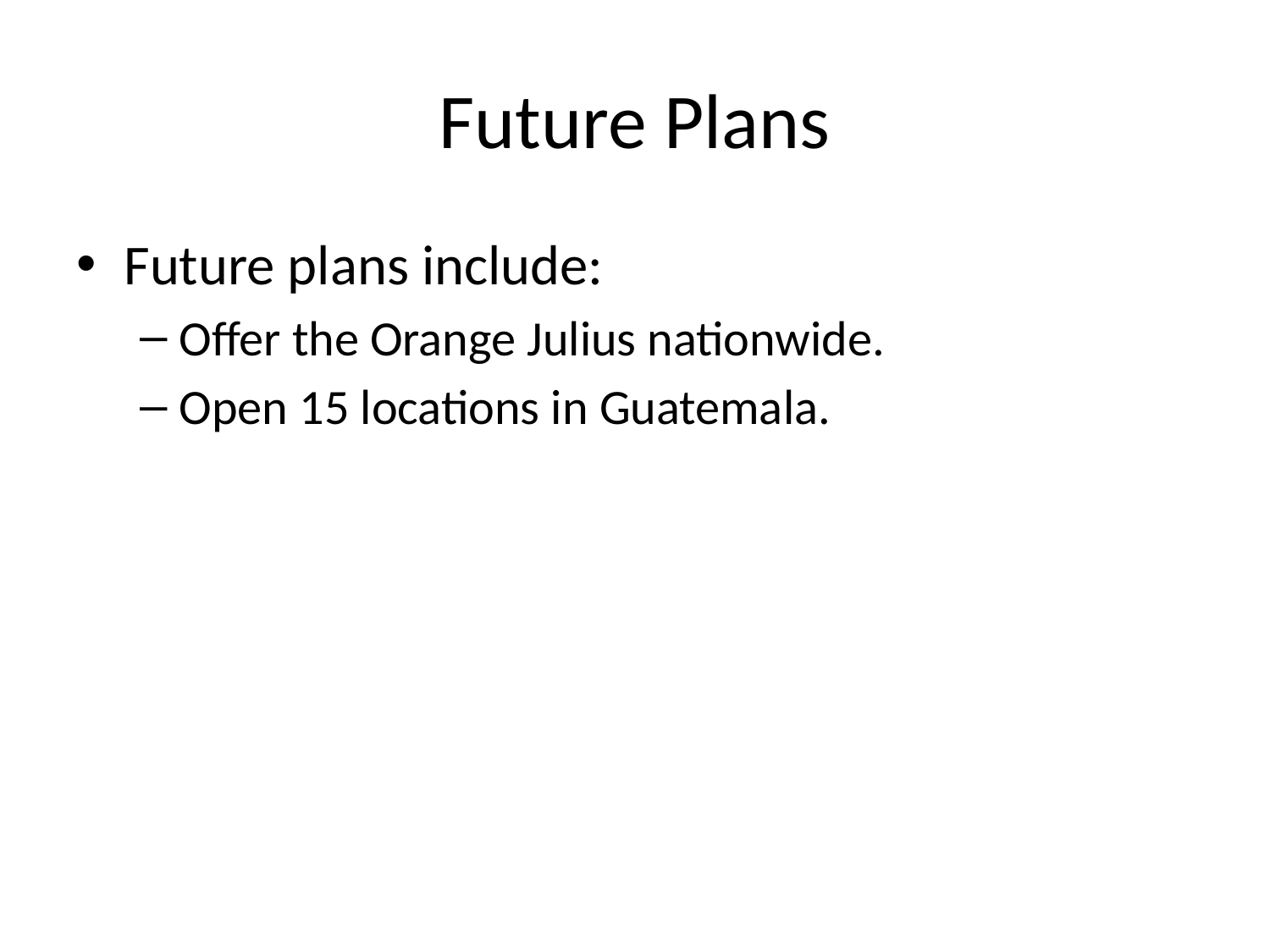

# Future Plans
Future plans include:
Offer the Orange Julius nationwide.
Open 15 locations in Guatemala.